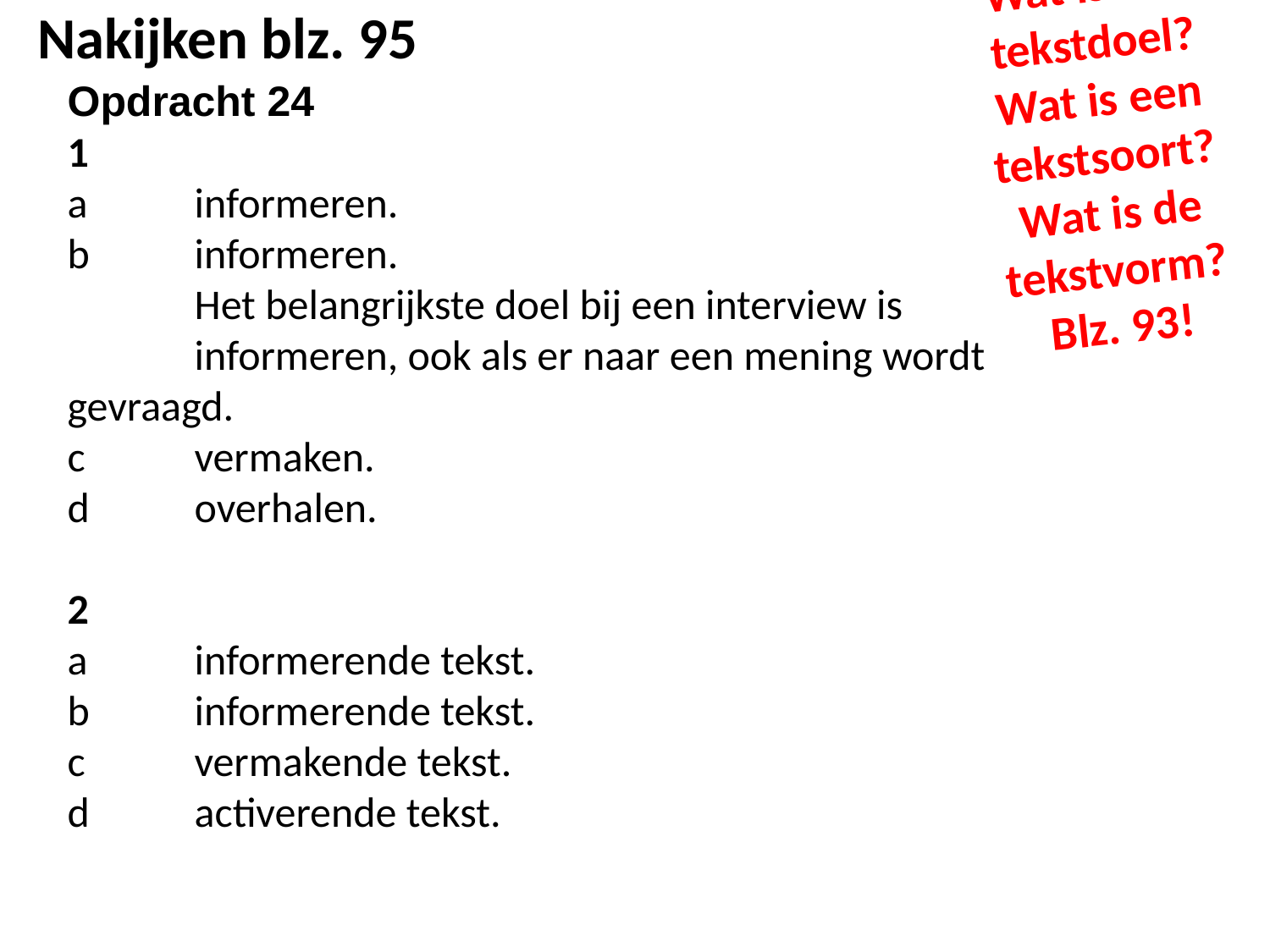

Leertip:
Wat is een tekstdoel?
Wat is een tekstsoort?
Wat is de tekstvorm?
Blz. 93!
Nakijken blz. 95
Opdracht 24
1
a	informeren.
b	informeren.
	Het belangrijkste doel bij een interview is
	informeren, ook als er naar een mening wordt 	gevraagd.
c	vermaken.
d	overhalen.

2
a	informerende tekst.
b	informerende tekst.
c	vermakende tekst.
d	activerende tekst.